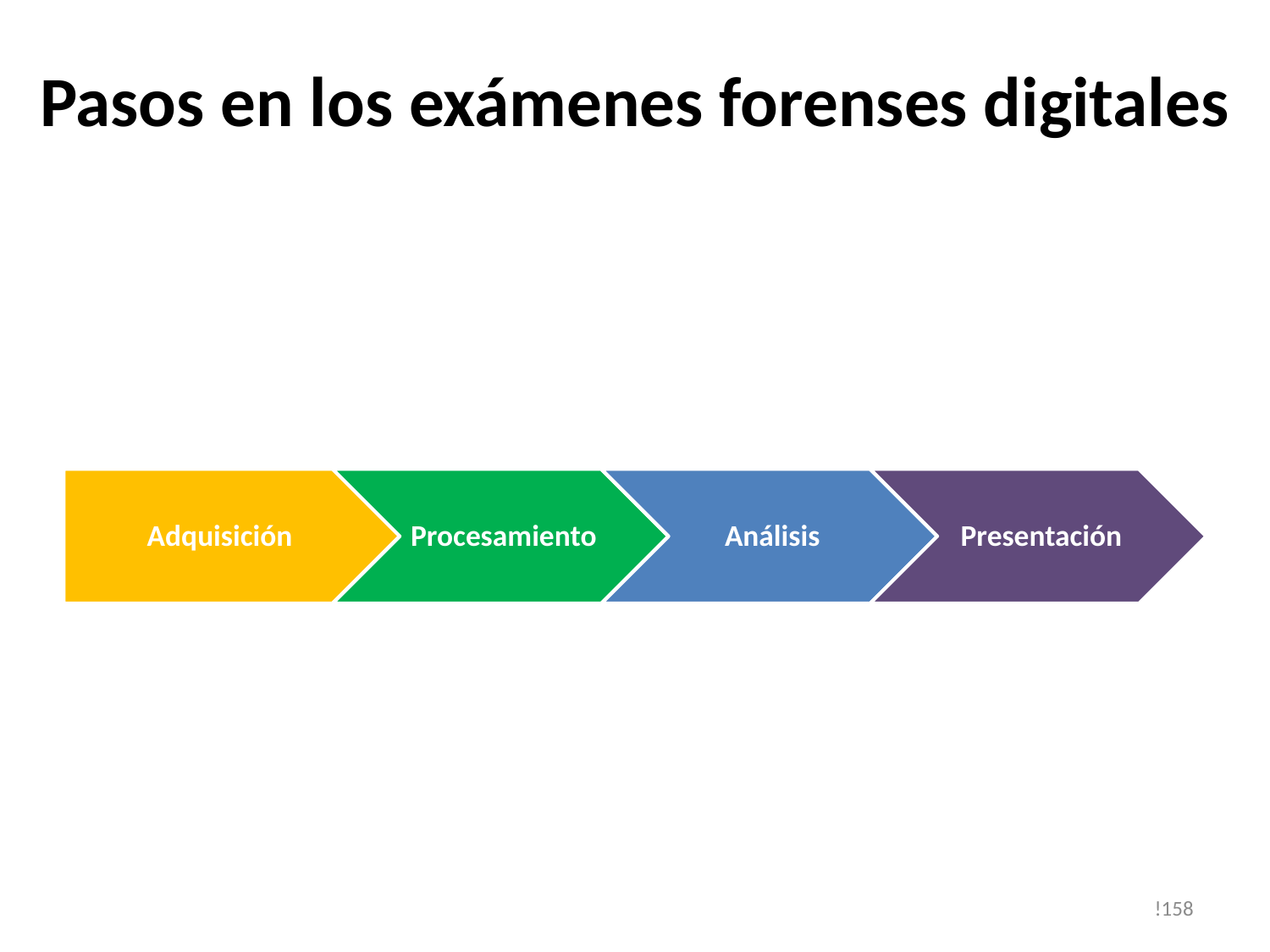

# Pasos en los exámenes forenses digitales
Adquisición
Procesamiento
Análisis
Presentación
!158